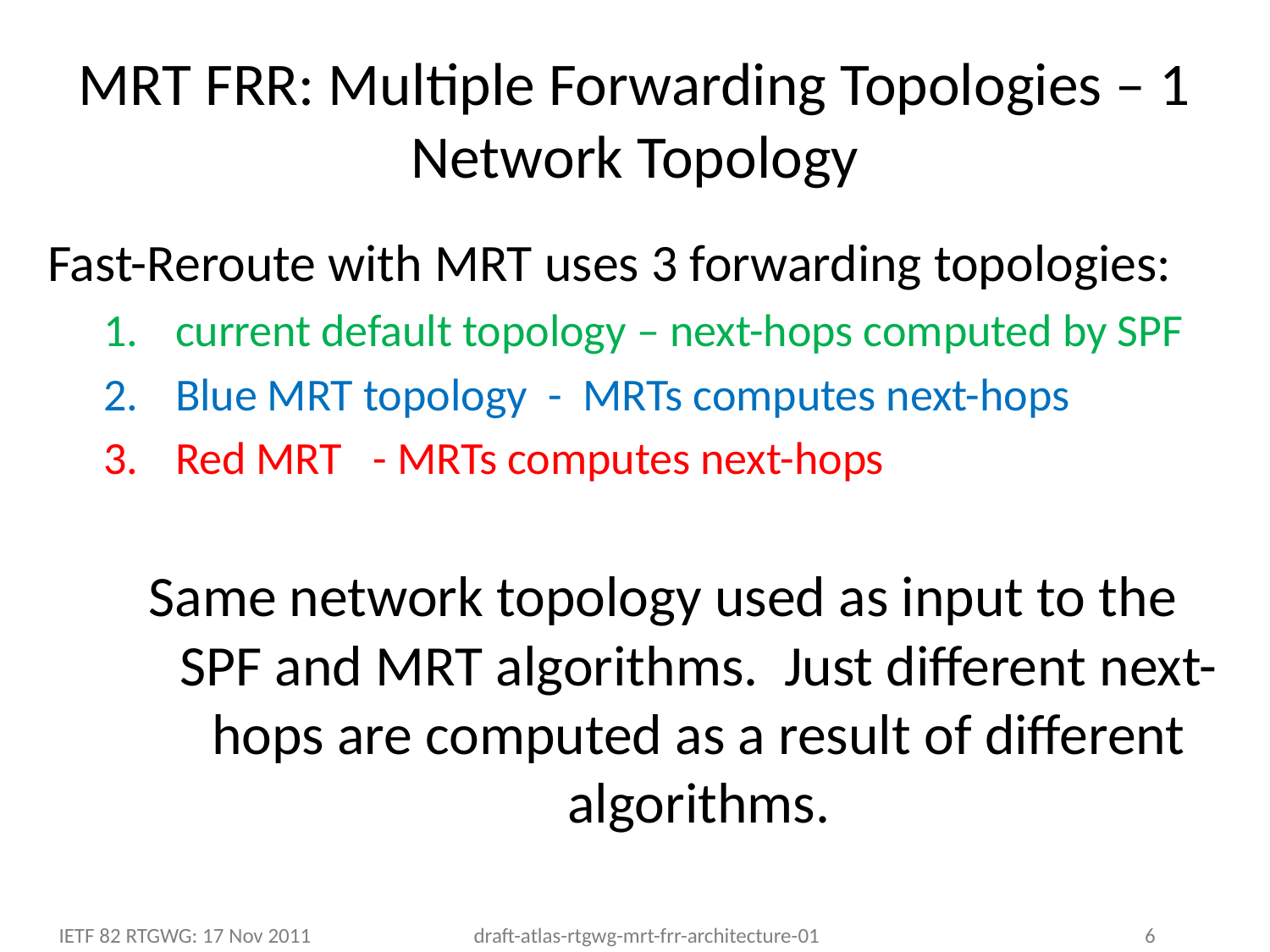

# MRT FRR: Multiple Forwarding Topologies – 1 Network Topology
Fast-Reroute with MRT uses 3 forwarding topologies:
current default topology – next-hops computed by SPF
Blue MRT topology  -  MRTs computes next-hops
Red MRT   - MRTs computes next-hops

Same network topology used as input to the SPF and MRT algorithms.  Just different next-hops are computed as a result of different algorithms.